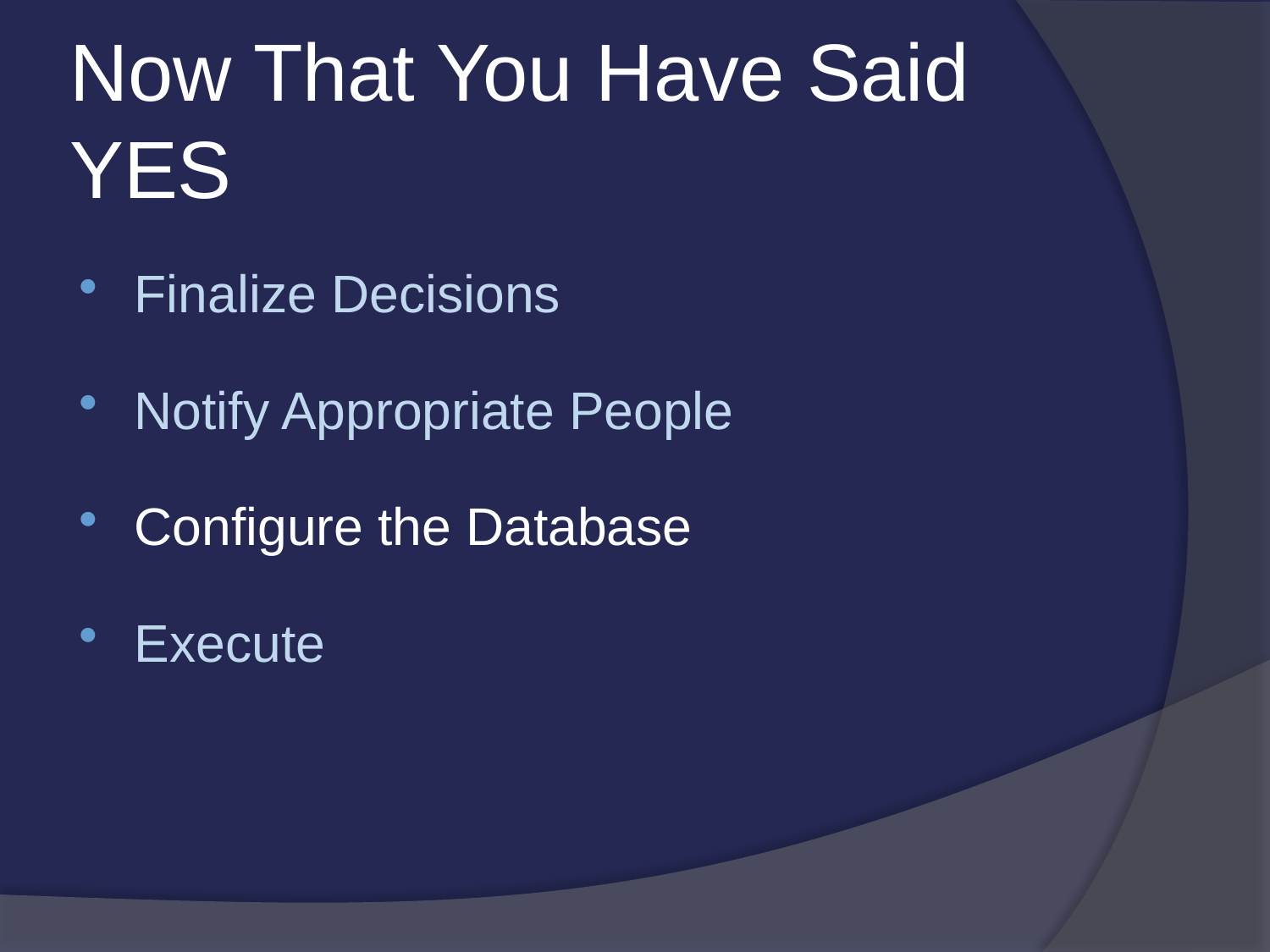

# Now That You Have Said YES
Finalize Decisions
Notify Appropriate People
Configure the Database
Execute